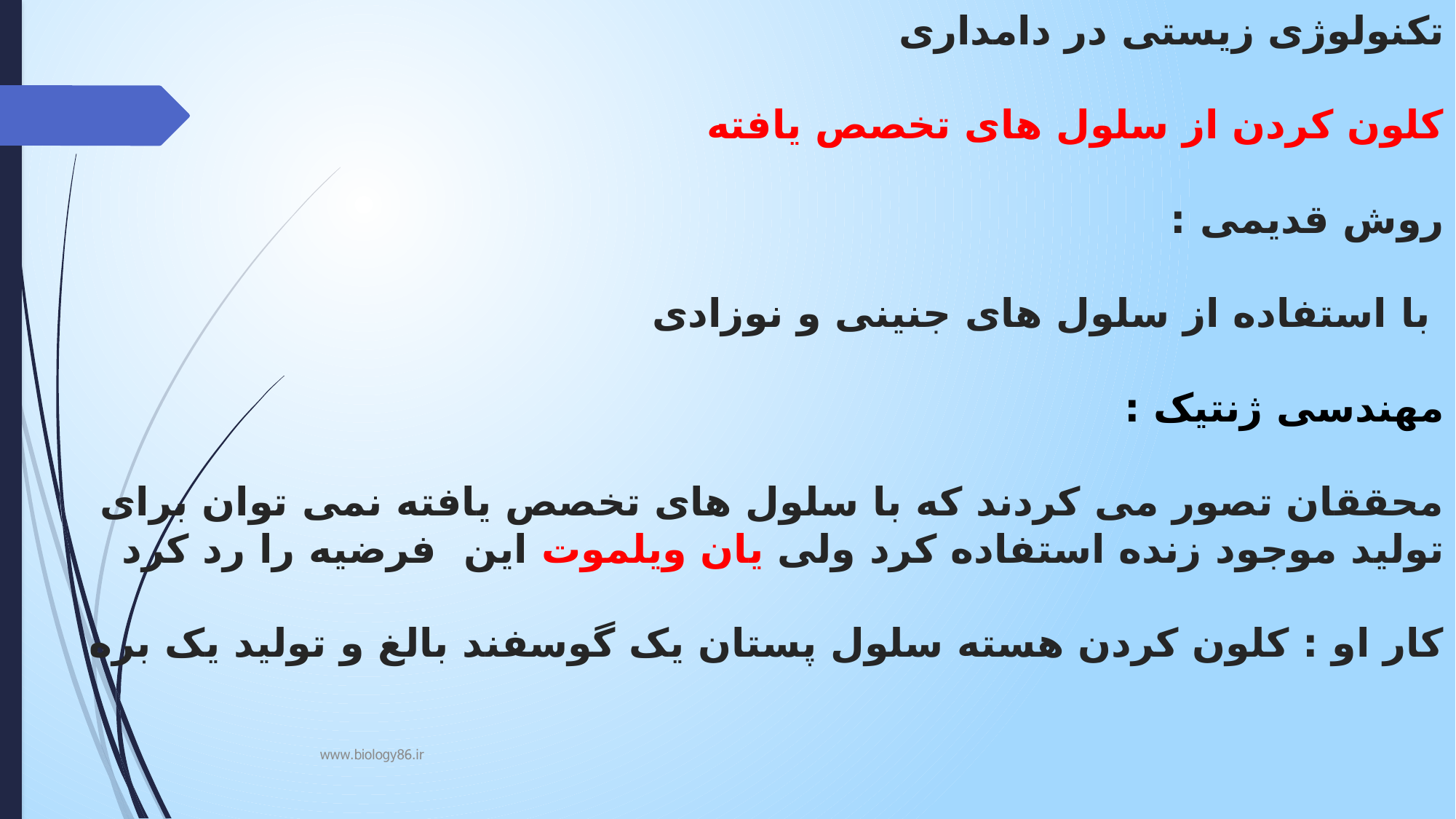

# تکنولوژی زیستی در دامداری کلون کردن از سلول های تخصص یافته روش قدیمی : با استفاده از سلول های جنینی و نوزادی مهندسی ژنتیک : محققان تصور می کردند که با سلول های تخصص یافته نمی توان برای تولید موجود زنده استفاده کرد ولی یان ویلموت این  فرضیه را رد کرد کار او : کلون کردن هسته سلول پستان یک گوسفند بالغ و تولید یک بره
www.biology86.ir